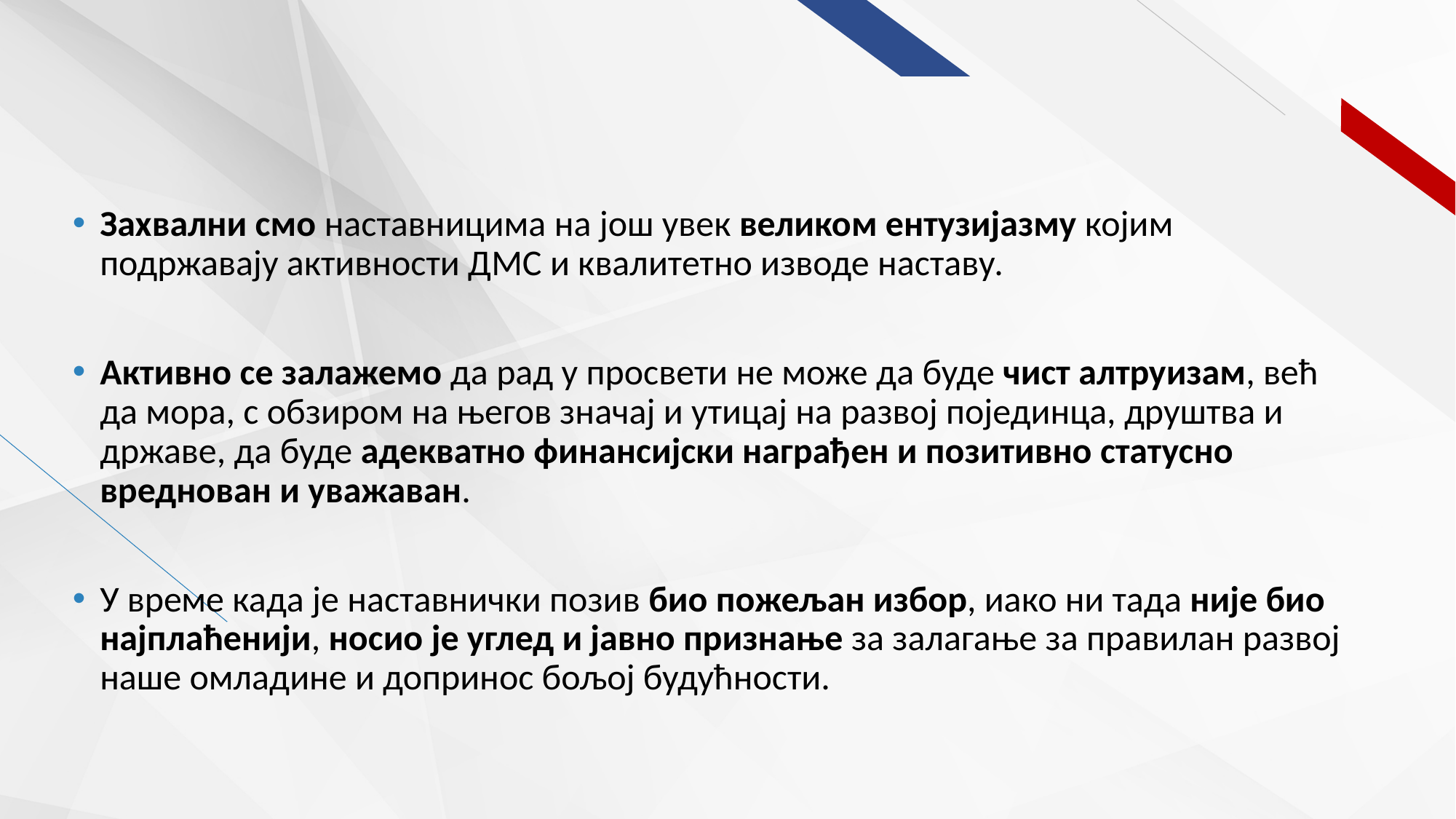

Захвални смо наставницима на још увек великом ентузијазму којим подржавају активности ДМС и квалитетно изводе наставу.

Активно се залажемо да рад у просвети не може да буде чист алтруизам, већ да мора, с обзиром на његов значај и утицај на развој појединца, друштва и државе, да буде адекватно финансијски награђен и позитивно статусно вреднован и уважаван.

У време када је наставнички позив био пожељан избор, иако ни тада није био најплаћенији, носио је углед и јавно признање за залагање за правилан развој наше омладине и допринос бољој будућности.